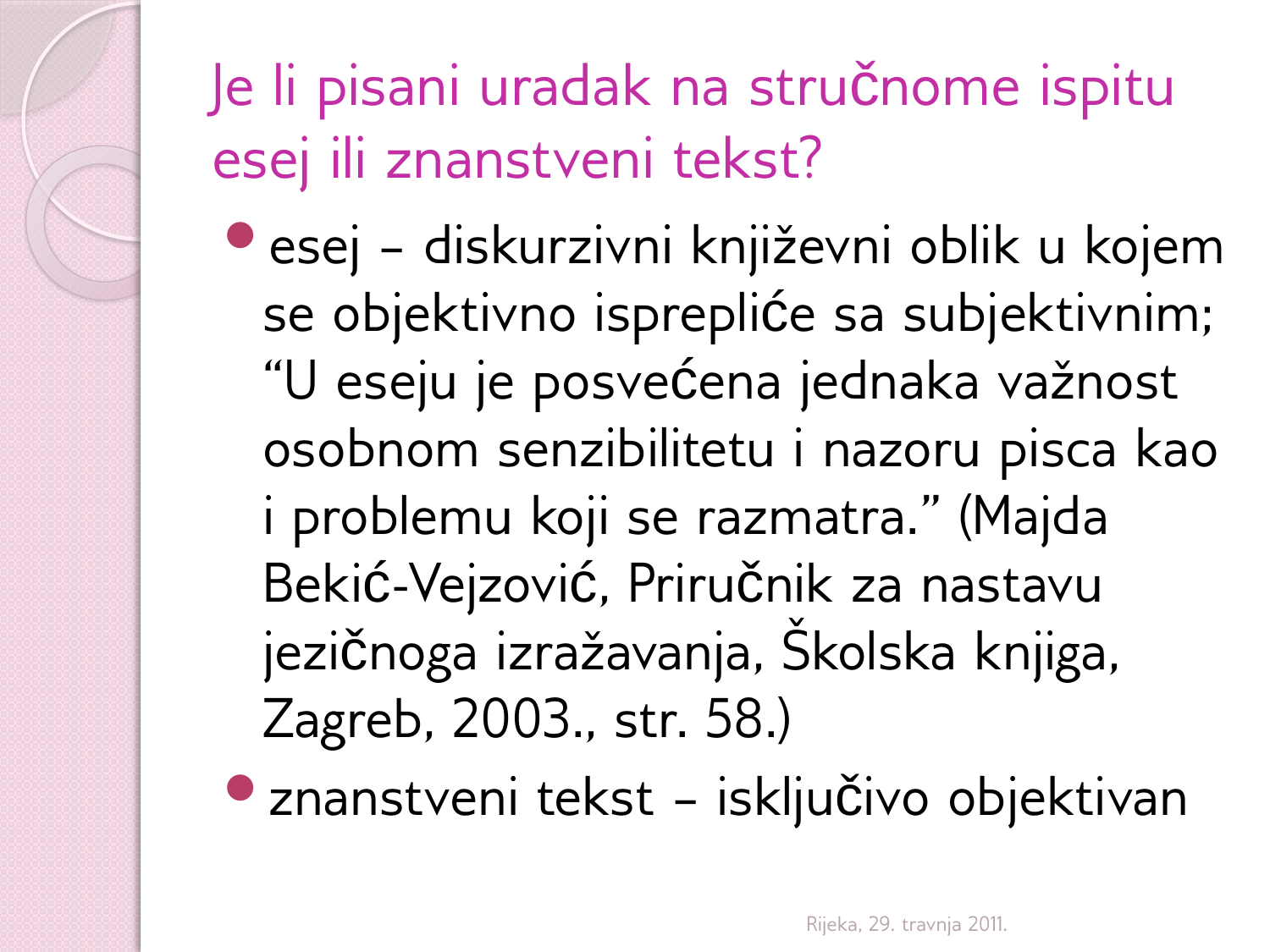

# Je li pisani uradak na stručnome ispitu esej ili znanstveni tekst?
esej – diskurzivni književni oblik u kojem se objektivno isprepliće sa subjektivnim; “U eseju je posvećena jednaka važnost osobnom senzibilitetu i nazoru pisca kao i problemu koji se razmatra.” (Majda Bekić-Vejzović, Priručnik za nastavu jezičnoga izražavanja, Školska knjiga, Zagreb, 2003., str. 58.)
znanstveni tekst – isključivo objektivan
Rijeka, 29. travnja 2011.